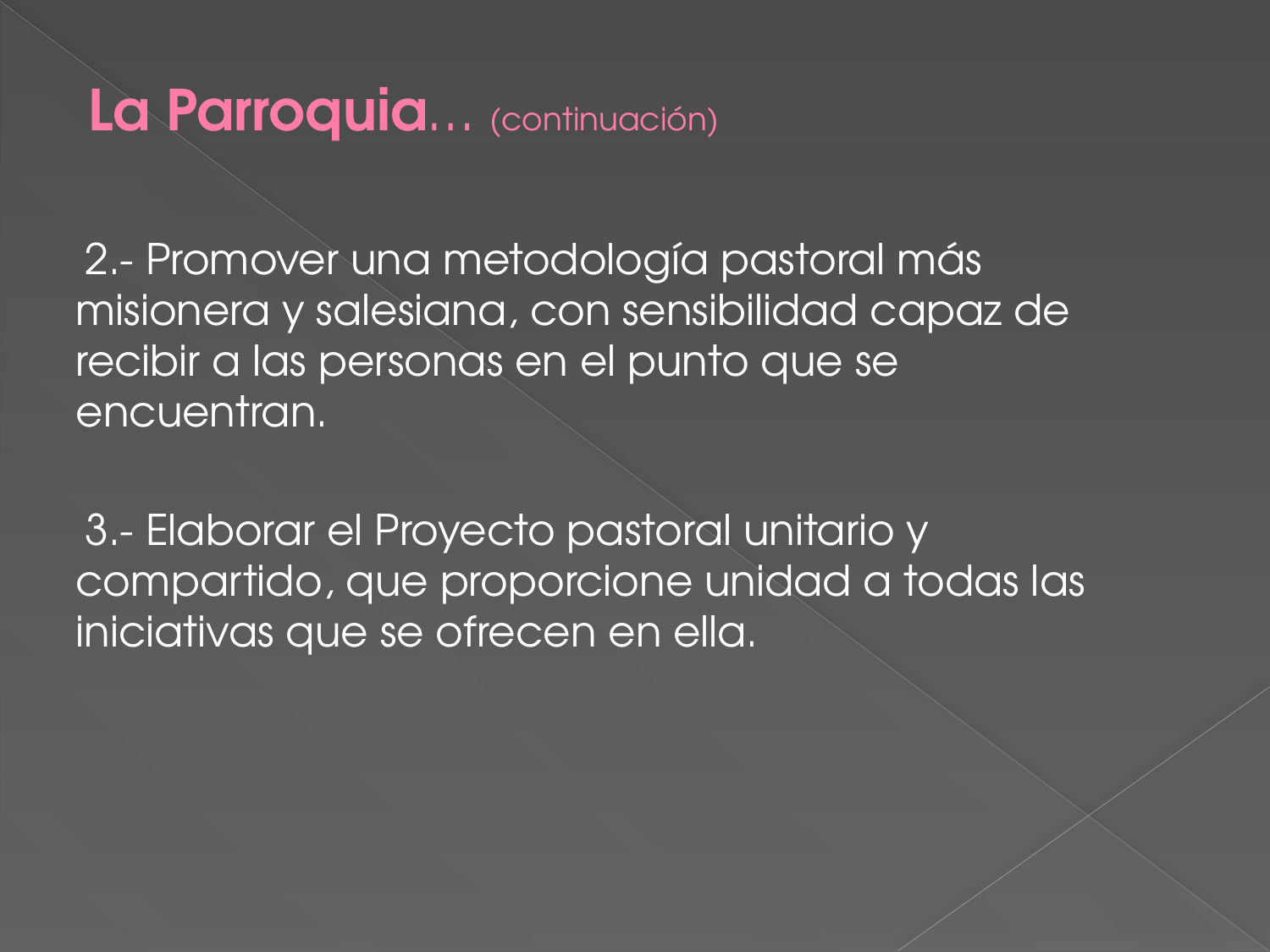

# La Parroquia… (continuación)
2.- Promover una metodología pastoral más misionera y salesiana, con sensibilidad capaz de recibir a las personas en el punto que se encuentran.

3.- Elaborar el Proyecto pastoral unitario y compartido, que proporcione unidad a todas las iniciativas que se ofrecen en ella.